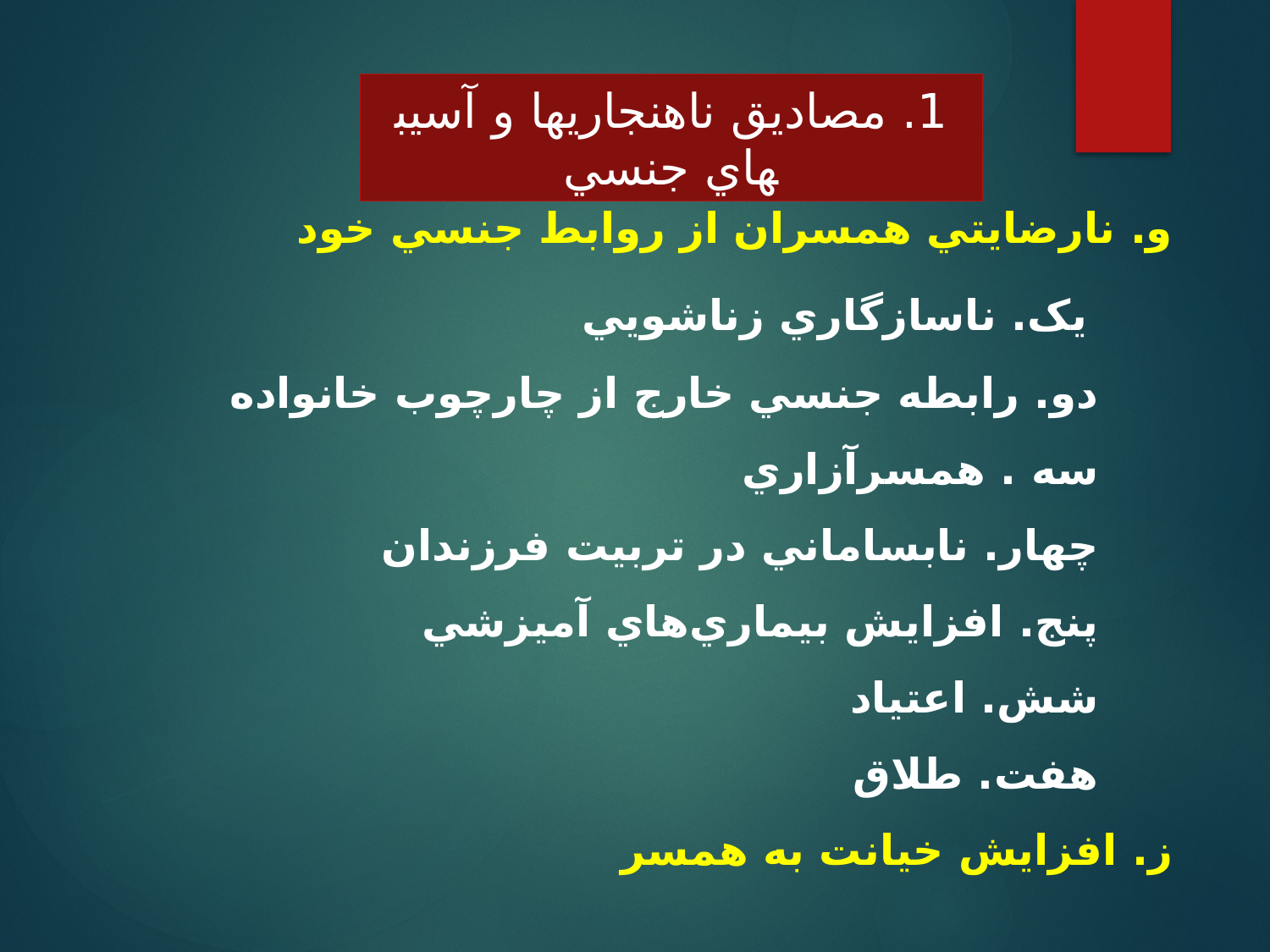

1. مصاديق ناهنجاري­ها و آسيب­هاي جنسي
و. نارضايتي همسران از روابط جنسي خود
     يک. ناسازگاري زناشويي
     دو. رابطه جنسي خارج از چارچوب خانواده
     سه . همسرآزاري
     چهار. نابساماني در تربيت فرزندان
     پنج. افزايش بيماري‌هاي آميزشي
     شش. اعتياد
     هفت. طلاق
ز. افزايش خيانت به همسر